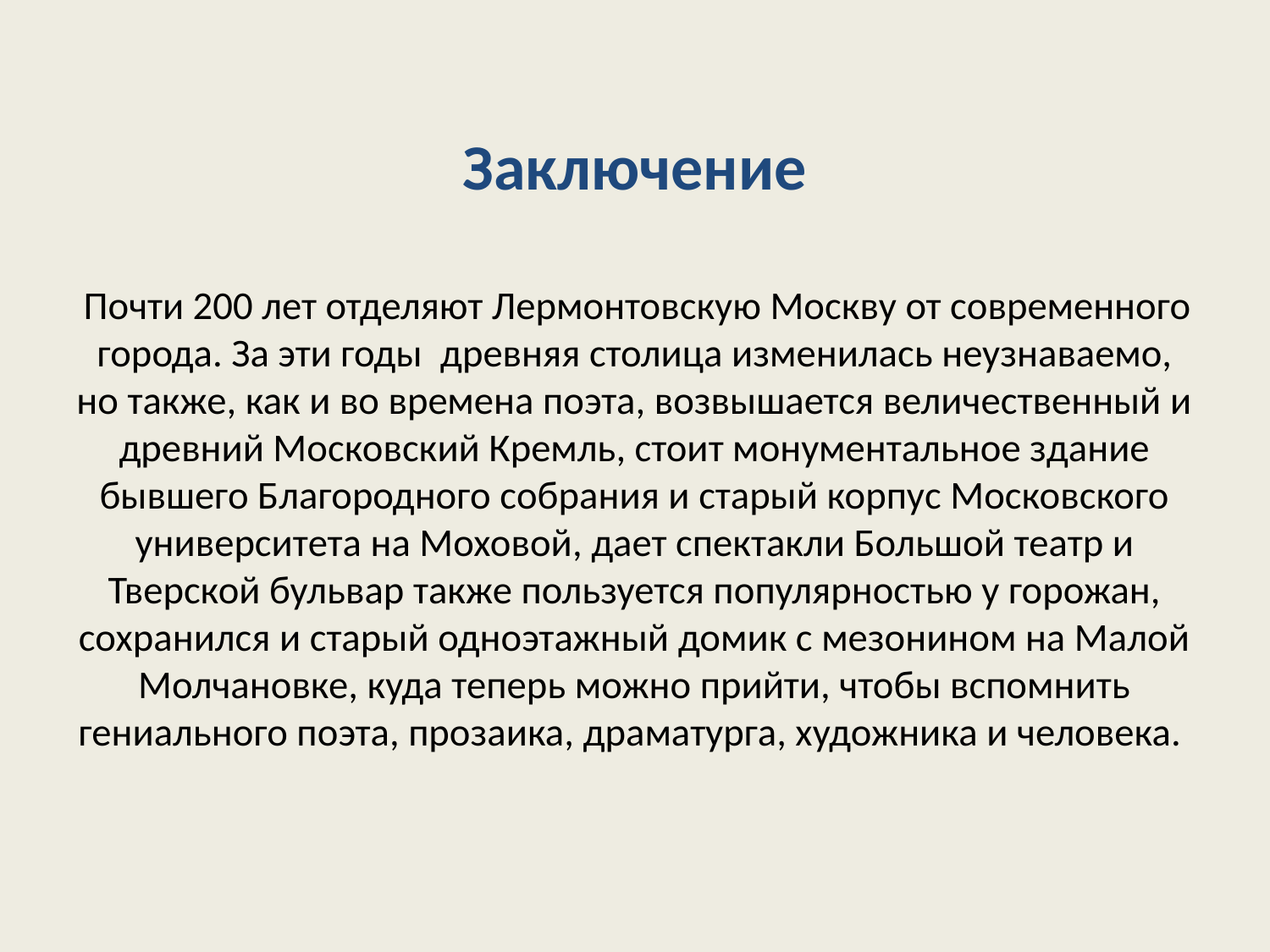

# Заключение Почти 200 лет отделяют Лермонтовскую Москву от современного города. За эти годы  древняя столица изменилась неузнаваемо, но также, как и во времена поэта, возвышается величественный и древний Московский Кремль, стоит монументальное здание бывшего Благородного собрания и старый корпус Московского университета на Моховой, дает спектакли Большой театр и Тверской бульвар также пользуется популярностью у горожан, сохранился и старый одноэтажный домик с мезонином на Малой Молчановке, куда теперь можно прийти, чтобы вспомнить гениального поэта, прозаика, драматурга, художника и человека.